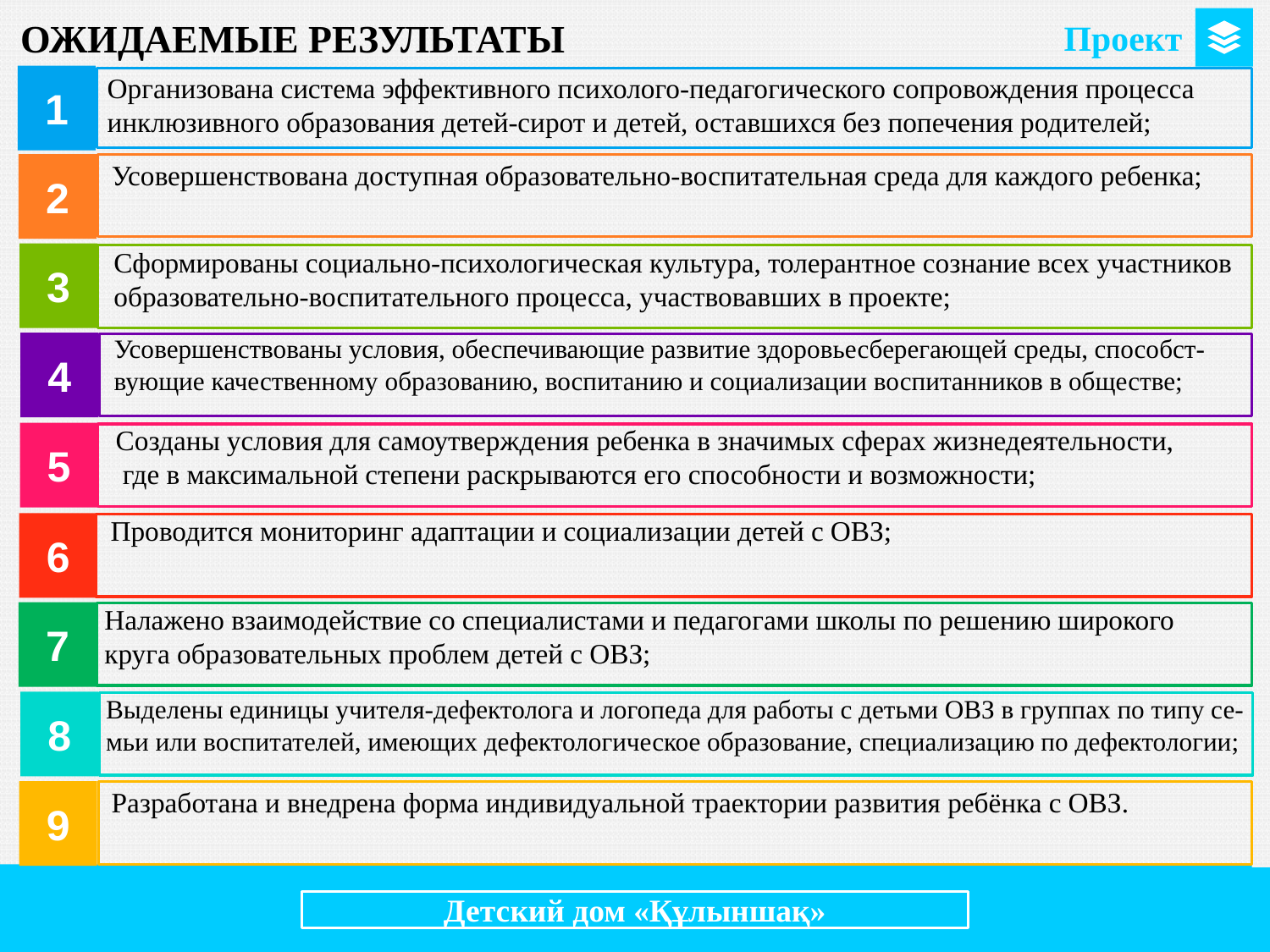

Проект
ОЖИДАЕМЫЕ РЕЗУЛЬТАТЫ
Организована система эффективного психолого-педагогического сопровождения процесса инклюзивного образования детей-сирот и детей, оставшихся без попечения родителей;
1

Усовершенствована доступная образовательно-воспитательная среда для каждого ребенка;
2

Сформированы социально-психологическая культура, толерантное сознание всех участников
образовательно-воспитательного процесса, участвовавших в проекте;
3

Усовершенствованы условия, обеспечивающие развитие здоровьесберегающей среды, способст-
вующие качественному образованию, воспитанию и социализации воспитанников в обществе;
4

Созданы условия для самоутверждения ребенка в значимых сферах жизнедеятельности,
 где в максимальной степени раскрываются его способности и возможности;
5

Проводится мониторинг адаптации и социализации детей с ОВЗ;
6

Налажено взаимодействие со специалистами и педагогами школы по решению широкого круга образовательных проблем детей с ОВЗ;
7

Выделены единицы учителя-дефектолога и логопеда для работы с детьми ОВЗ в группах по типу се-мьи или воспитателей, имеющих дефектологическое образование, специализацию по дефектологии;
8

Разработана и внедрена форма индивидуальной траектории развития ребёнка с ОВЗ.
9

Детский дом «Құлыншақ»